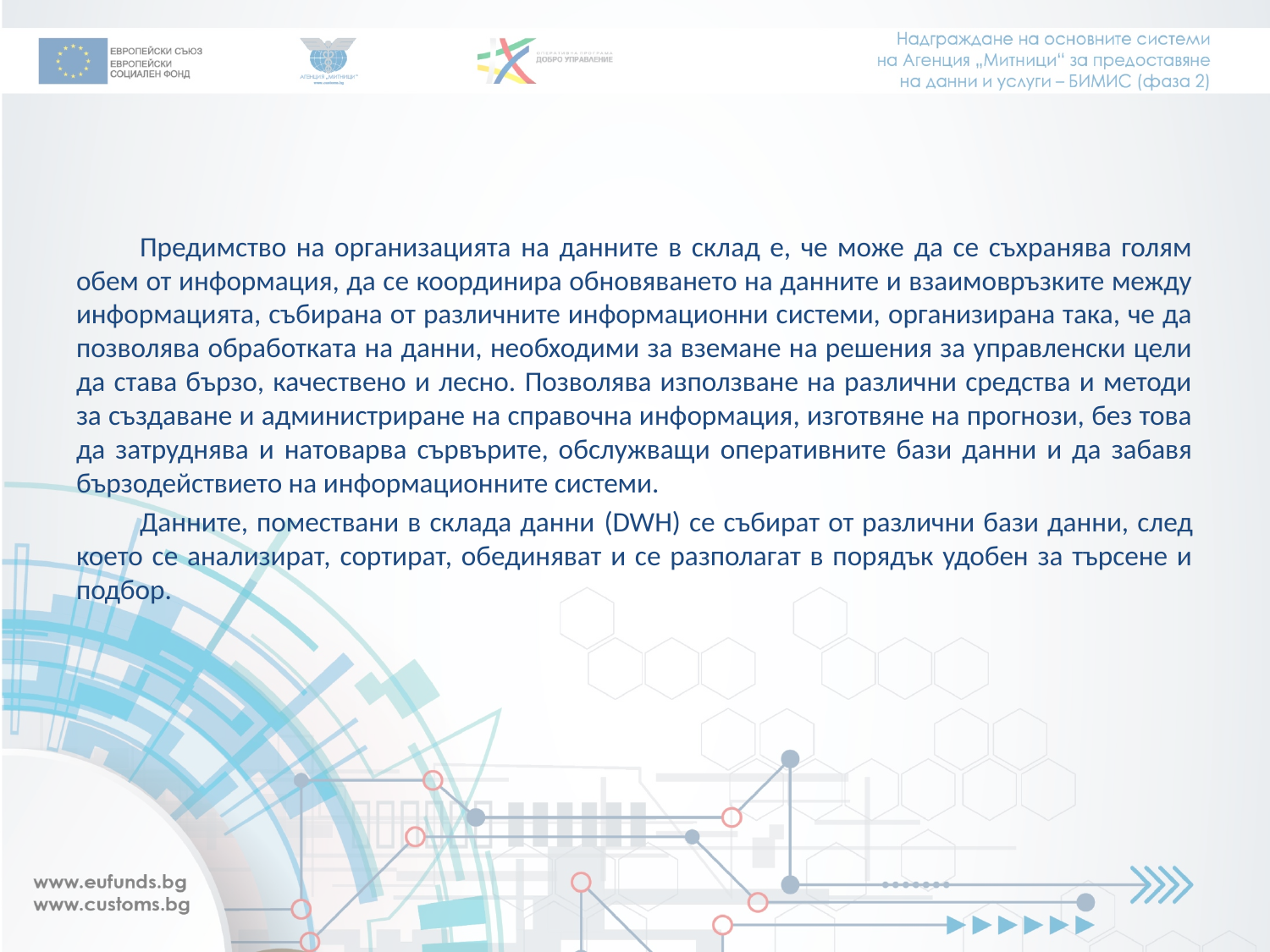

Предимство на организацията на данните в склад е, че може да се съхранява голям обем от информация, да се координира обновяването на данните и взаимовръзките между информацията, събирана от различните информационни системи, организирана така, че да позволява обработката на данни, необходими за вземане на решения за управленски цели да става бързо, качествено и лесно. Позволява използване на различни средства и методи за създаване и администриране на справочна информация, изготвяне на прогнози, без това да затруднява и натоварва сървърите, обслужващи оперативните бази данни и да забавя бързодействието на информационните системи.
Данните, помествани в склада данни (DWH) се събират от различни бази данни, след което се анализират, сортират, обединяват и се разполагат в порядък удобен за търсене и подбор.